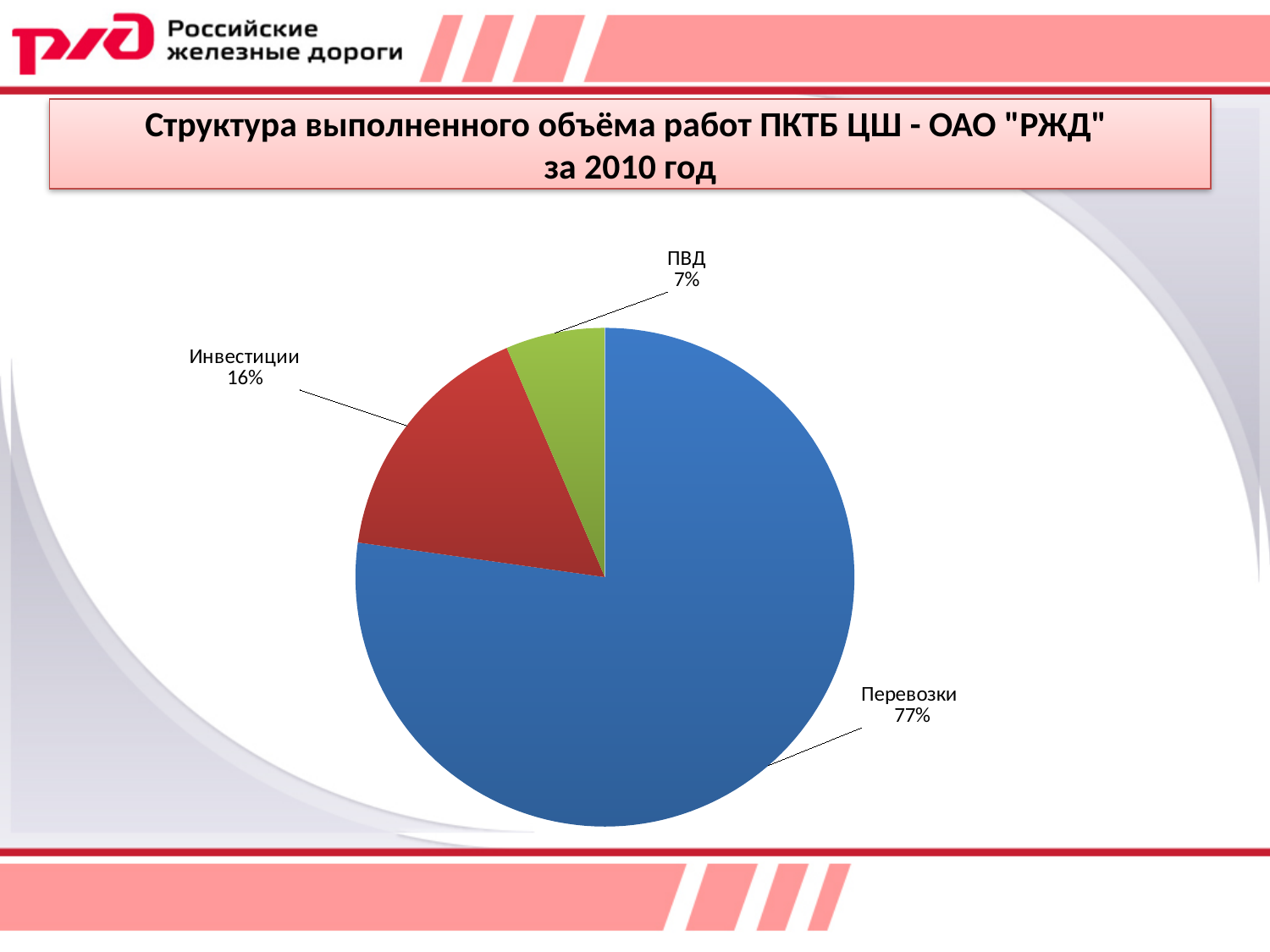

# Структура выполненного объёма работ ПКТБ ЦШ - ОАО "РЖД" за 2010 год

### Chart

| Category |  |
|---|---|
| Перевозки | 57154000.0 |
| Инвестиции | 12096000.0 |
| ПВД | 4765000.0 |